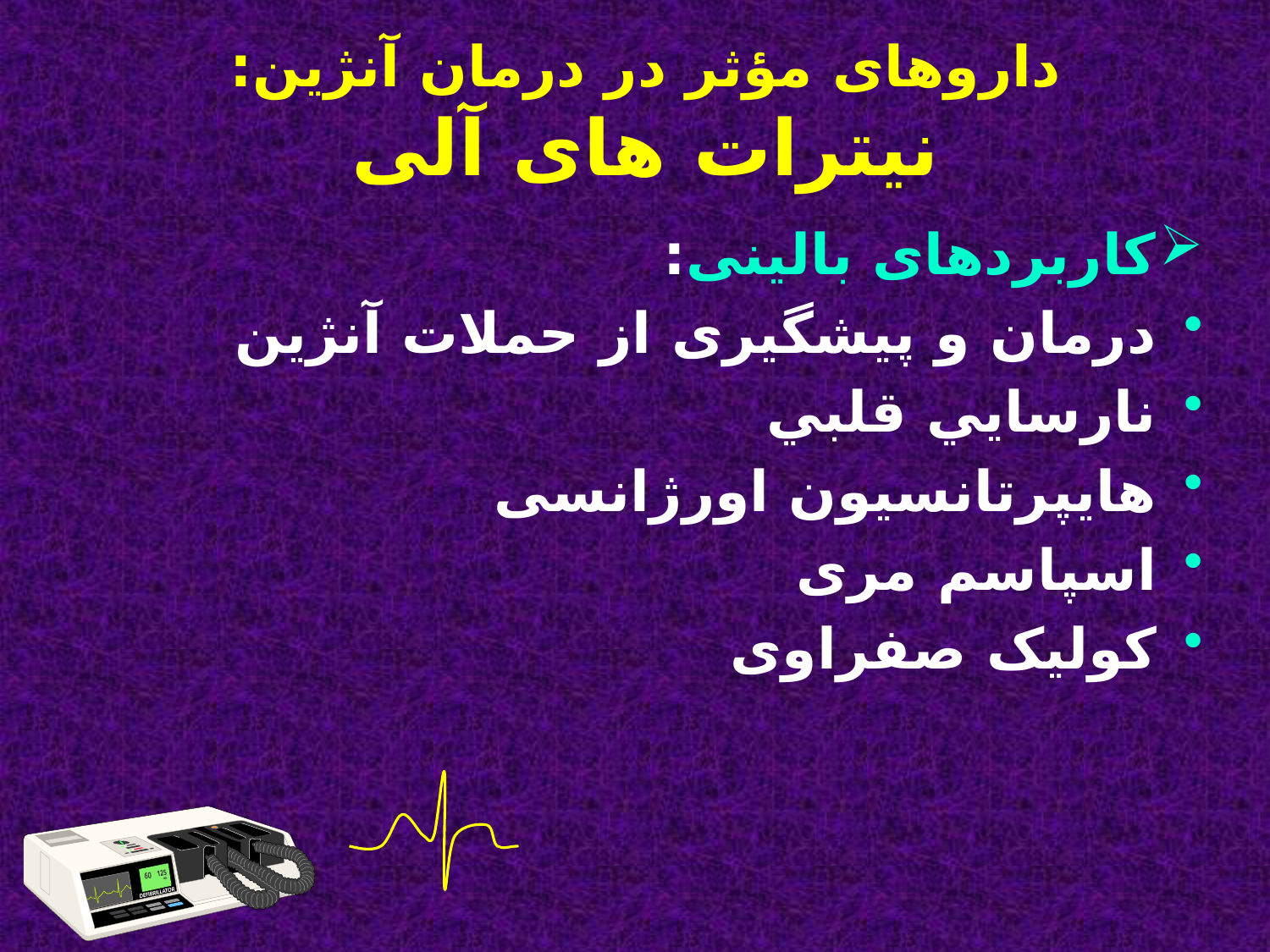

# داروهای مؤثر در درمان آنژین: نیترات های آلی
کاربردهای بالینی:
درمان و پیشگیری از حملات آنژین
نارسايي قلبي
هایپرتانسیون اورژانسی
اسپاسم مری
کولیک صفراوی